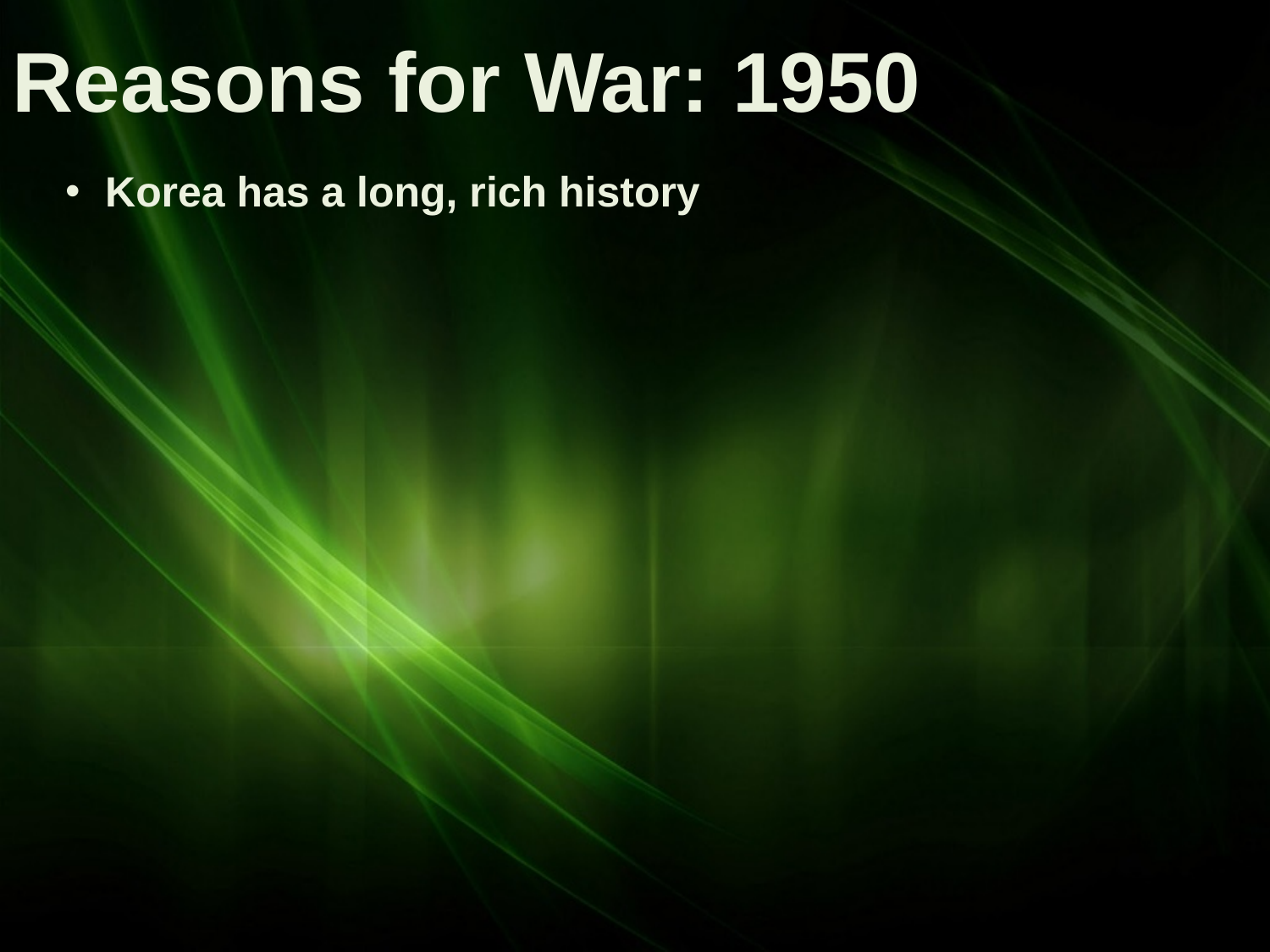

Reasons for War: 1950
Korea has a long, rich history